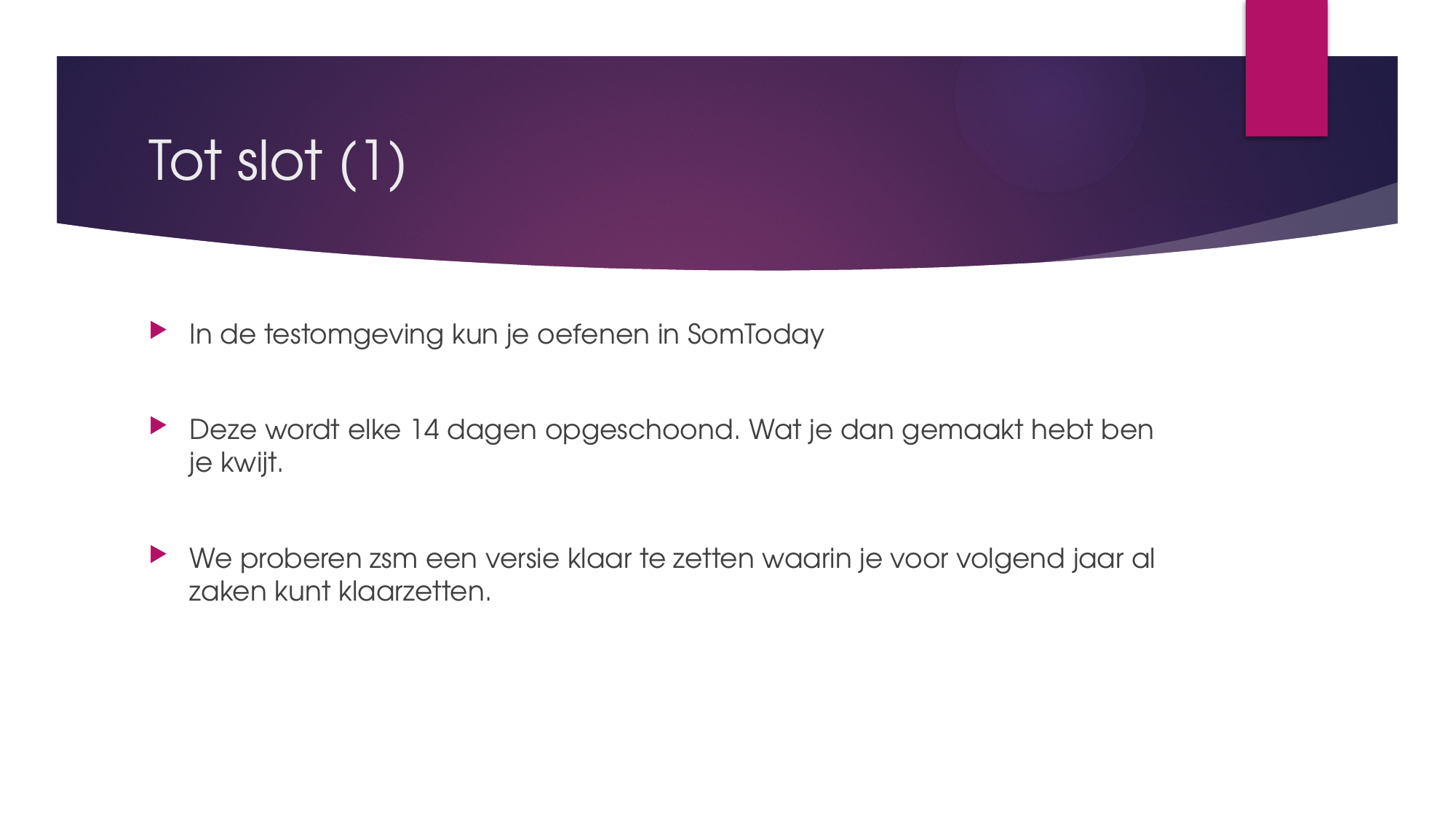

# Tot slot (1)
In de testomgeving kun je oefenen in SomToday

Deze wordt elke 14 dagen opgeschoond. Wat je dan gemaakt hebt ben je kwijt.

We proberen zsm een versie klaar te zetten waarin je voor volgend jaar al zaken kunt klaarzetten.